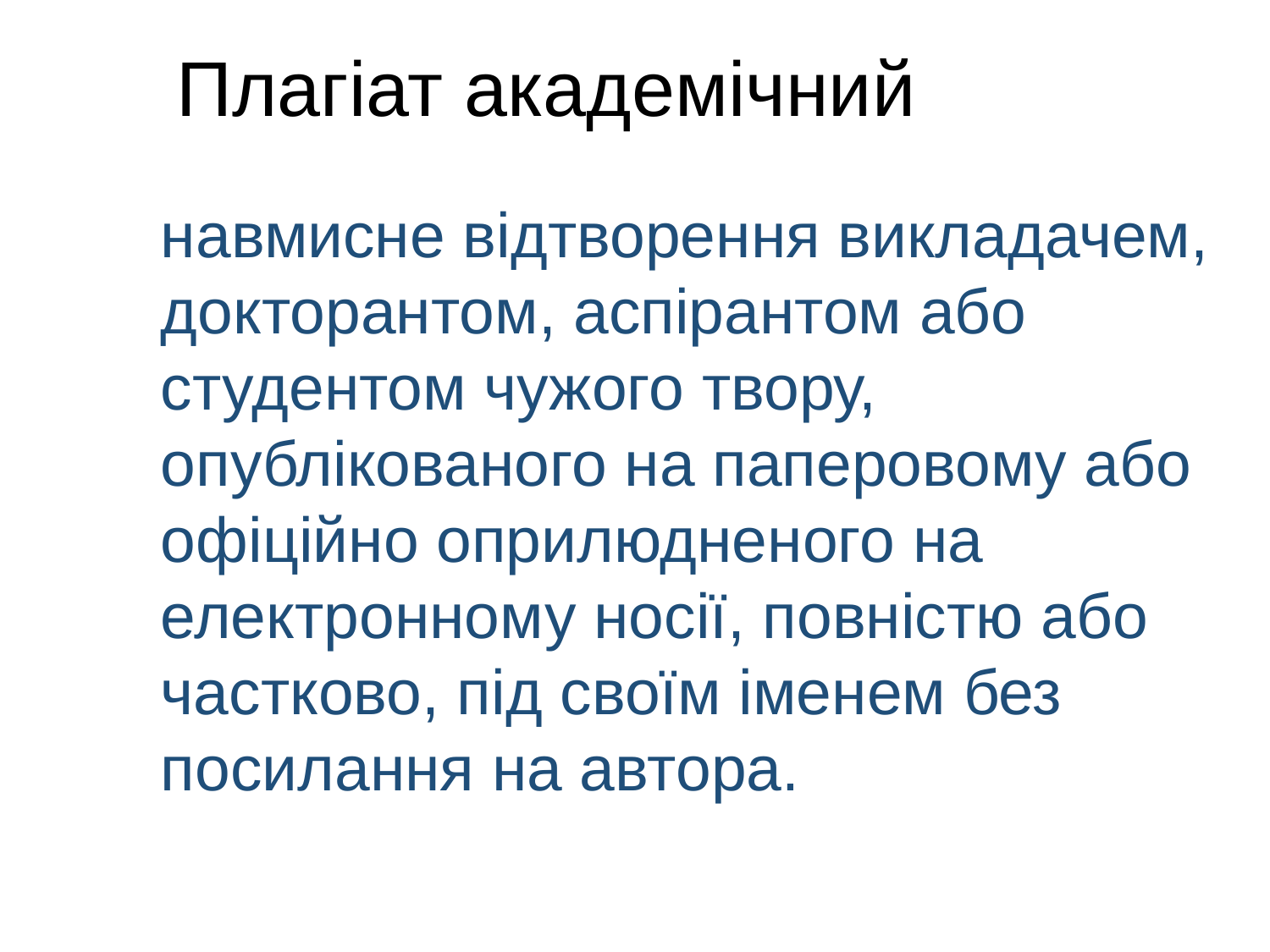

# Плагіат академічний
навмисне відтворення викладачем, докторантом, аспірантом або студентом чужого твору, опублікованого на паперовому або офіційно оприлюдненого на електронному носії, повністю або частково, під своїм іменем без посилання на автора.